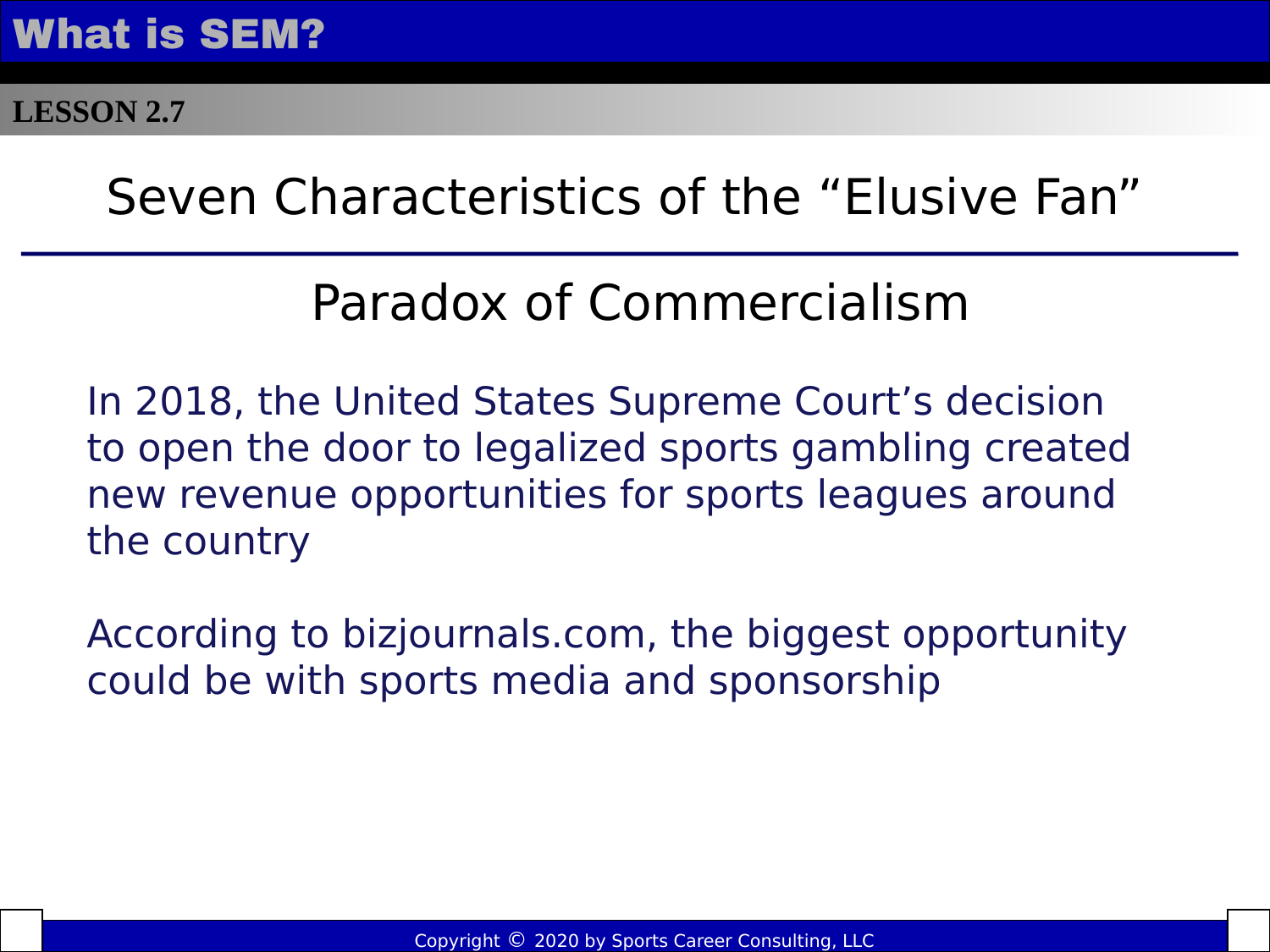

What is SEM?
LESSON 2.7
Seven Characteristics of the “Elusive Fan”

Paradox of Commercialism
In 2018, the United States Supreme Court’s decision to open the door to legalized sports gambling created new revenue opportunities for sports leagues around the country

According to bizjournals.com, the biggest opportunity could be with sports media and sponsorship
Copyright © 2020 by Sports Career Consulting, LLC